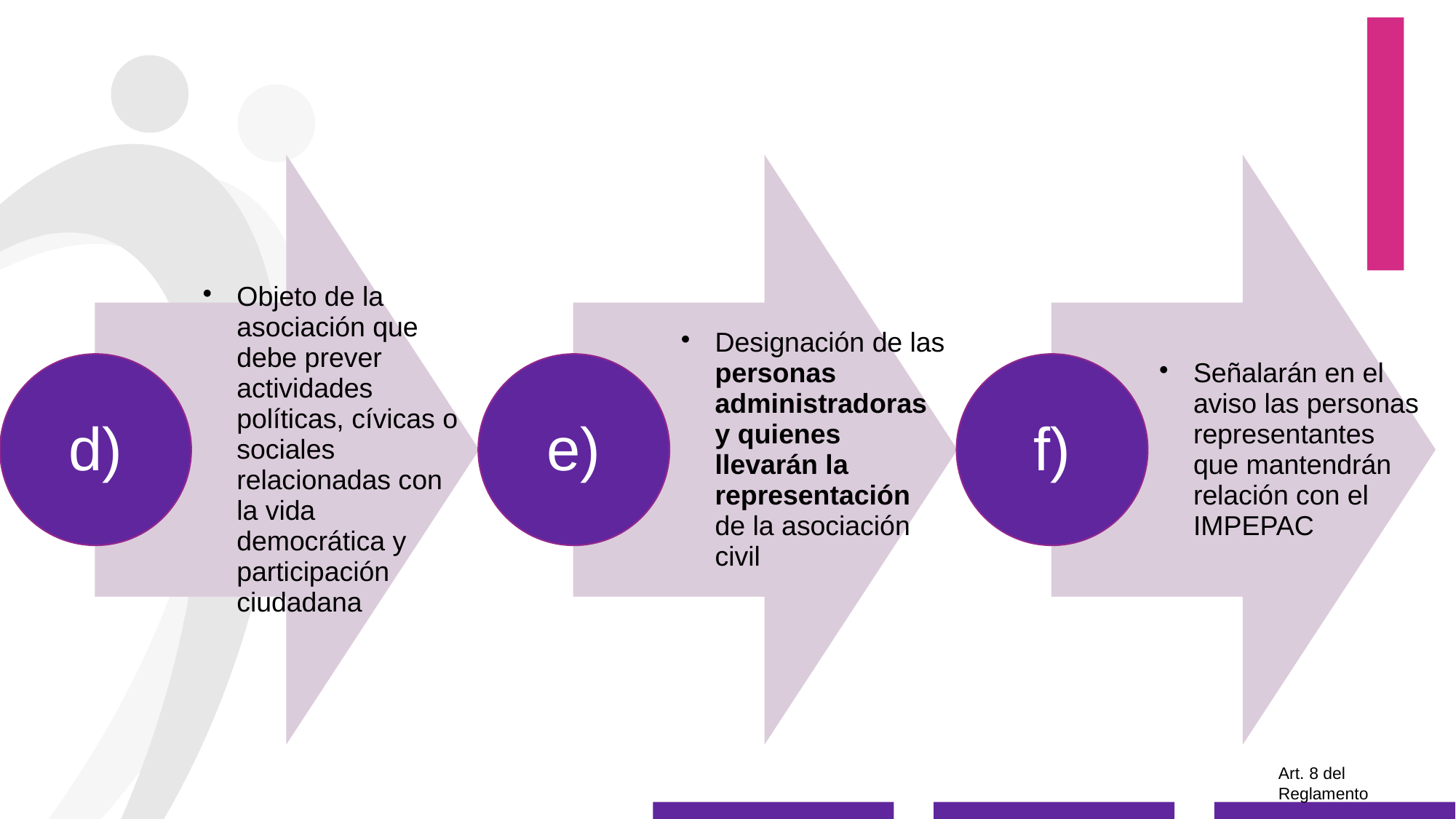

d)
Objeto de la asociación que debe prever actividades políticas, cívicas o sociales relacionadas con la vida democrática y participación ciudadana
e)
Designación de las personas administradoras y quienes llevarán la representación de la asociación civil
f)
Señalarán en el aviso las personas representantes que mantendrán relación con el IMPEPAC
Art. 8 del Reglamento